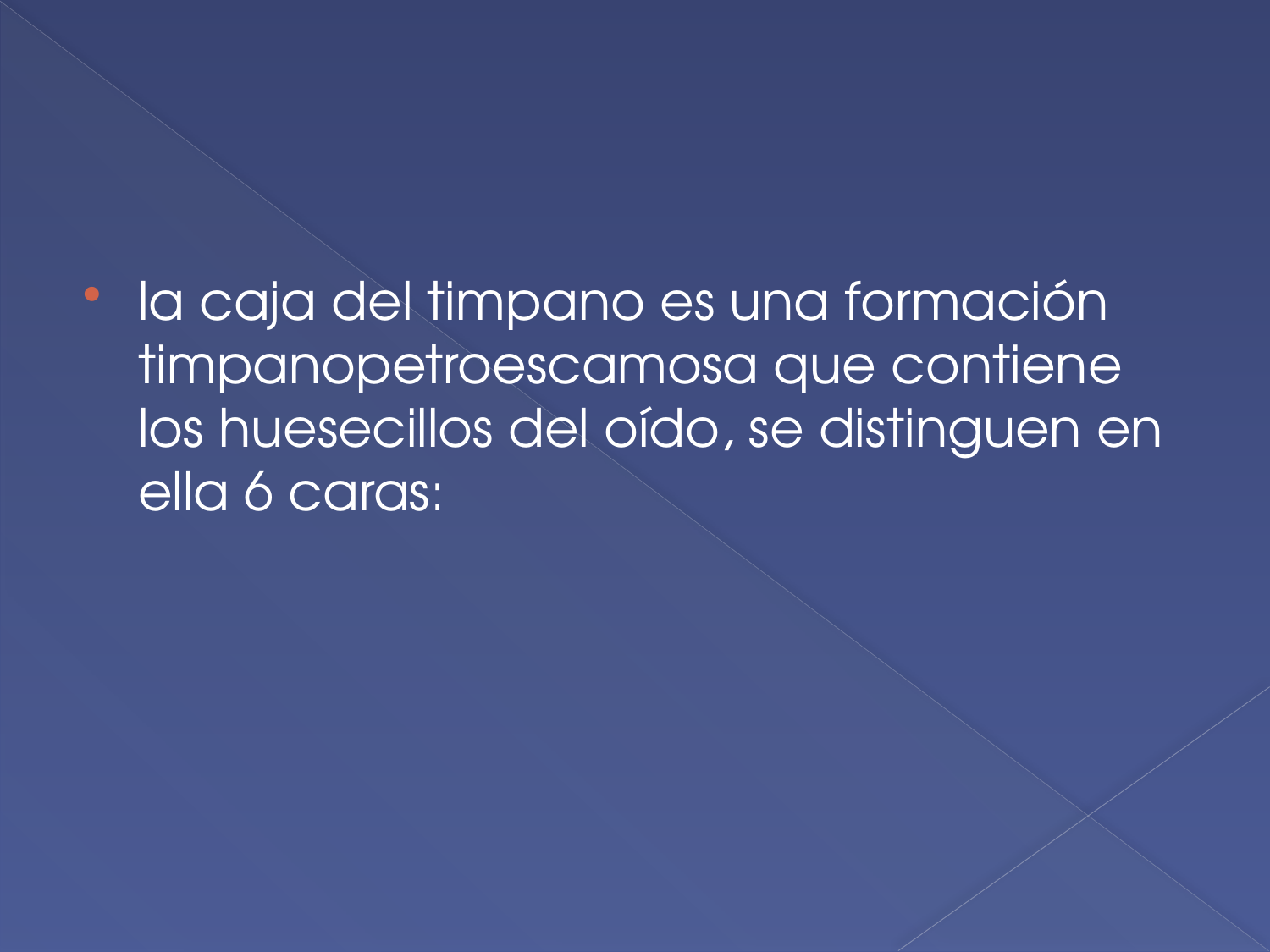

#
la caja del timpano es una formación timpanopetroescamosa que contiene los huesecillos del oído, se distinguen en ella 6 caras: